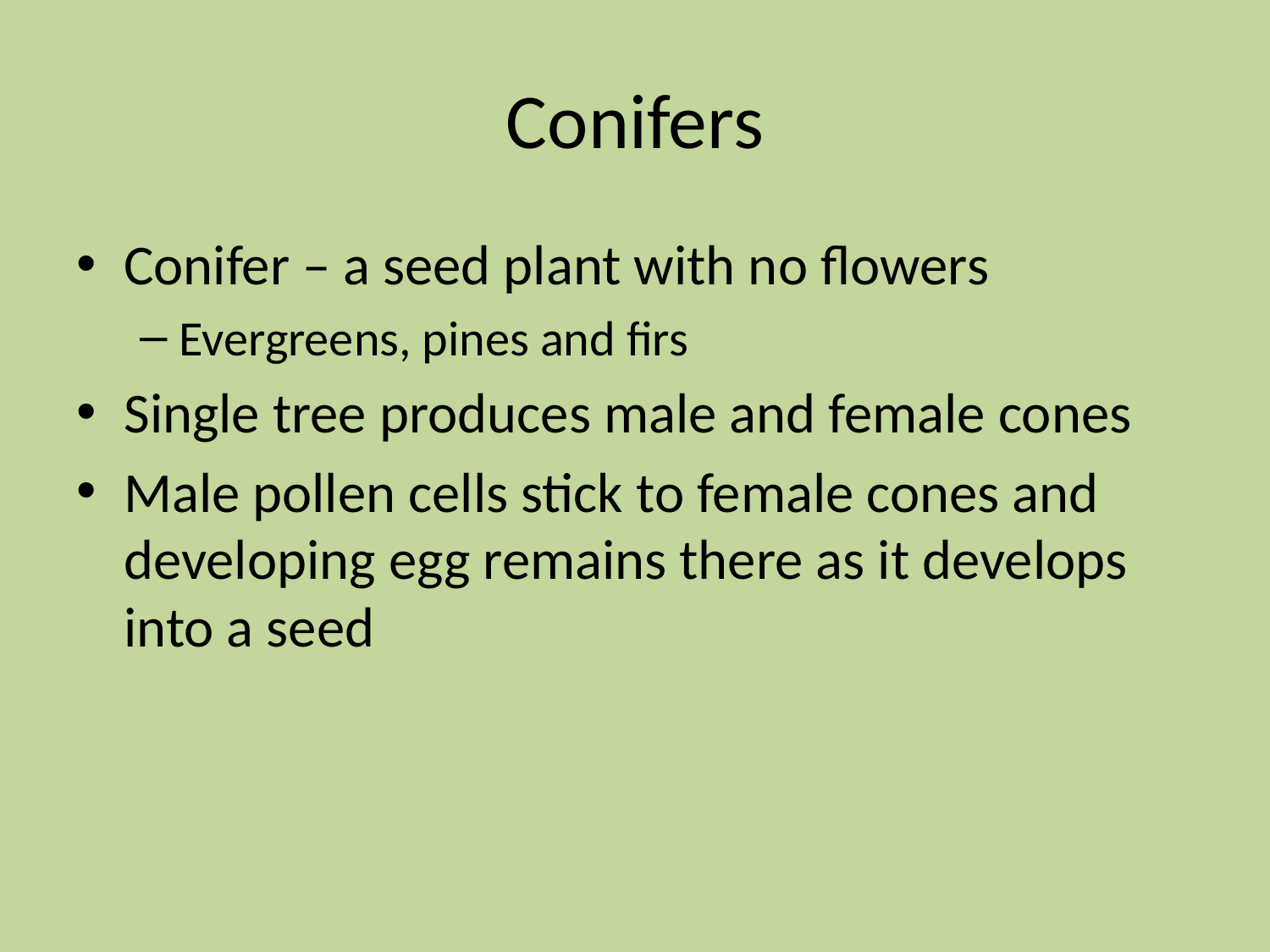

# Conifers
Conifer – a seed plant with no flowers
Evergreens, pines and firs
Single tree produces male and female cones
Male pollen cells stick to female cones and developing egg remains there as it develops into a seed